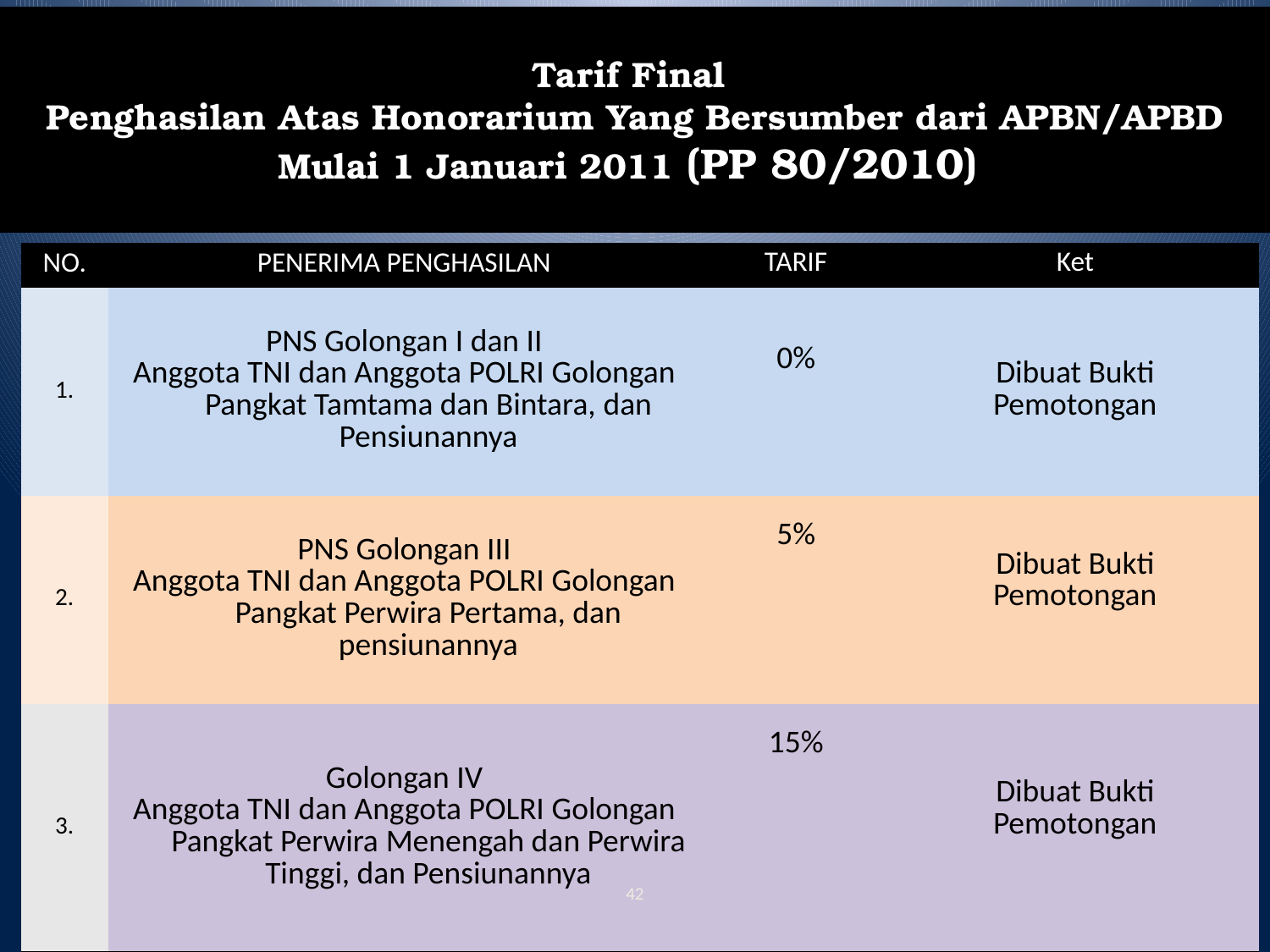

Tarif Final
Penghasilan Atas Honorarium Yang Bersumber dari APBN/APBD
Mulai 1 Januari 2011 (PP 80/2010)
| NO. | PENERIMA PENGHASILAN | TARIF | Ket |
| --- | --- | --- | --- |
| 1. | PNS Golongan I dan II Anggota TNI dan Anggota POLRI Golongan Pangkat Tamtama dan Bintara, dan Pensiunannya | 0% | Dibuat Bukti Pemotongan |
| 2. | PNS Golongan III Anggota TNI dan Anggota POLRI Golongan Pangkat Perwira Pertama, dan pensiunannya | 5% | Dibuat Bukti Pemotongan |
| 3. | Golongan IV Anggota TNI dan Anggota POLRI Golongan Pangkat Perwira Menengah dan Perwira Tinggi, dan Pensiunannya | 15% | Dibuat Bukti Pemotongan |
42